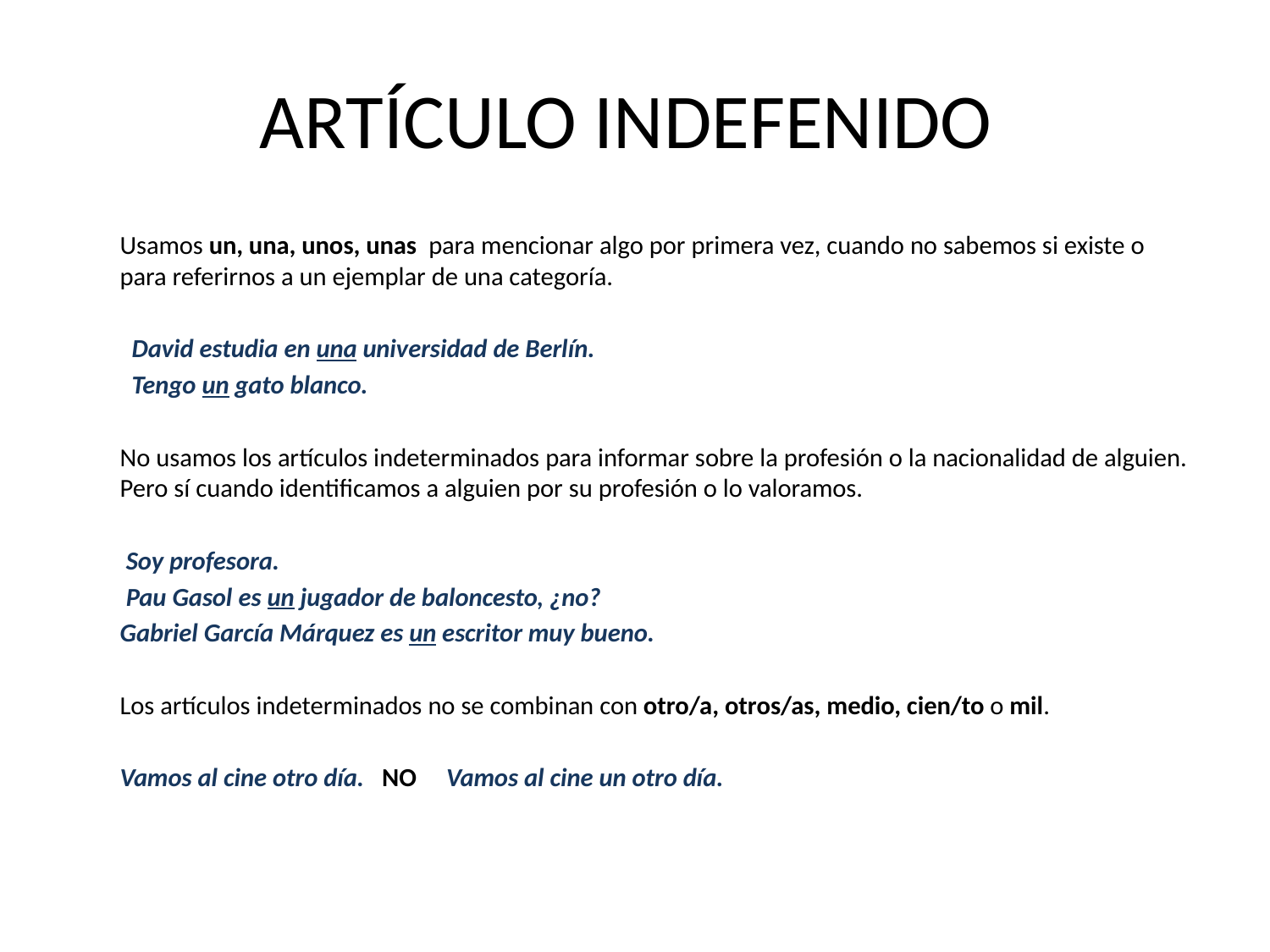

# ARTÍCULO INDEFENIDO
	Usamos un, una, unos, unas  para mencionar algo por primera vez, cuando no sabemos si existe o para referirnos a un ejemplar de una categoría.

	  David estudia en una universidad de Berlín.
 	  Tengo un gato blanco.

	No usamos los artículos indeterminados para informar sobre la profesión o la nacionalidad de alguien. Pero sí cuando identificamos a alguien por su profesión o lo valoramos.

	 Soy profesora.
	 Pau Gasol es un jugador de baloncesto, ¿no?
	Gabriel García Márquez es un escritor muy bueno.

	Los artículos indeterminados no se combinan con otro/a, otros/as, medio, cien/to o mil.

	Vamos al cine otro día.   NO     Vamos al cine un otro día.